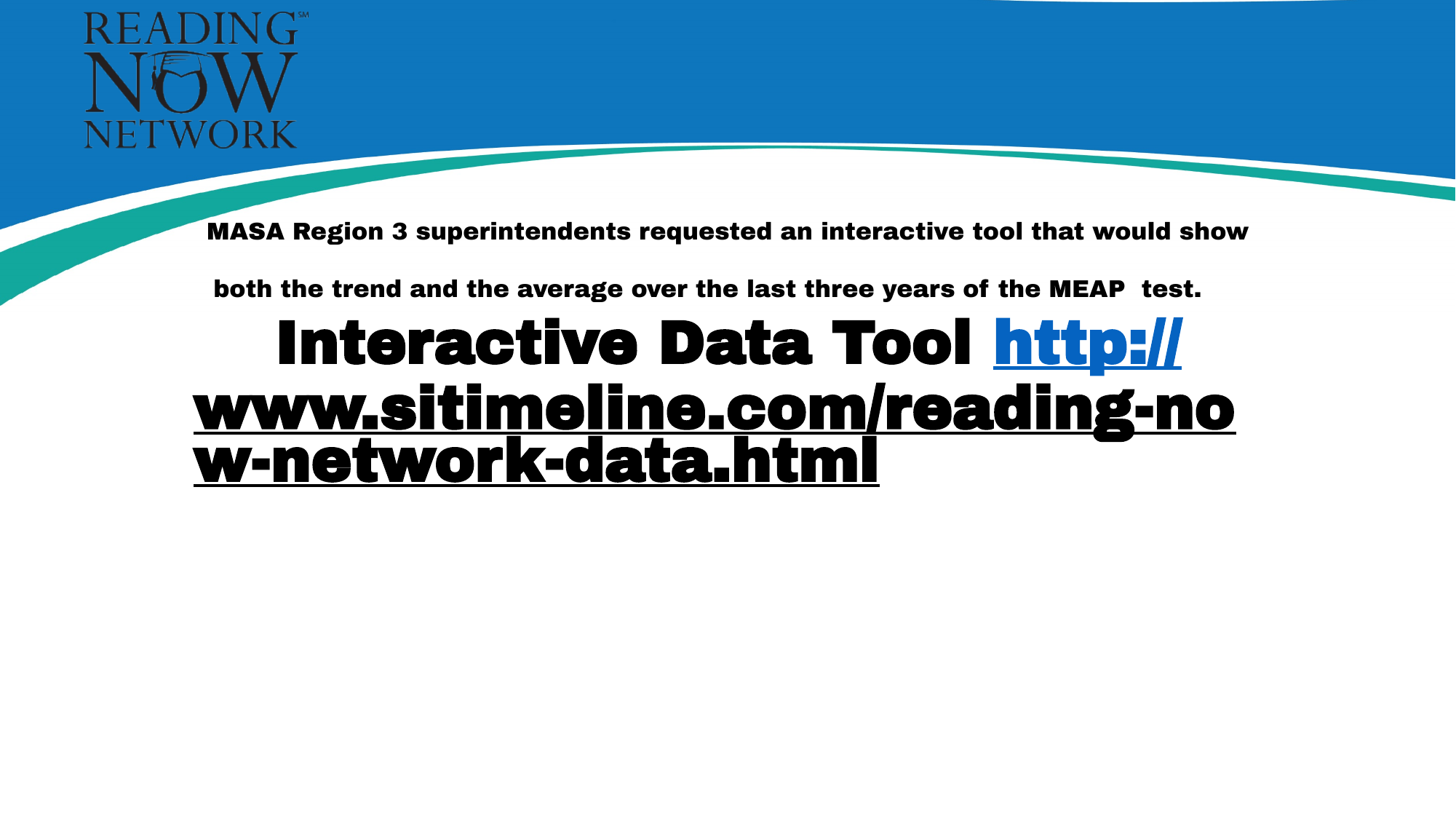

# MASA Region 3 superintendents requested an interactive tool that would show both the trend and the average over the last three years of the MEAP  test.  Interactive Data Tool http://www.sitimeline.com/reading-now-network-data.html